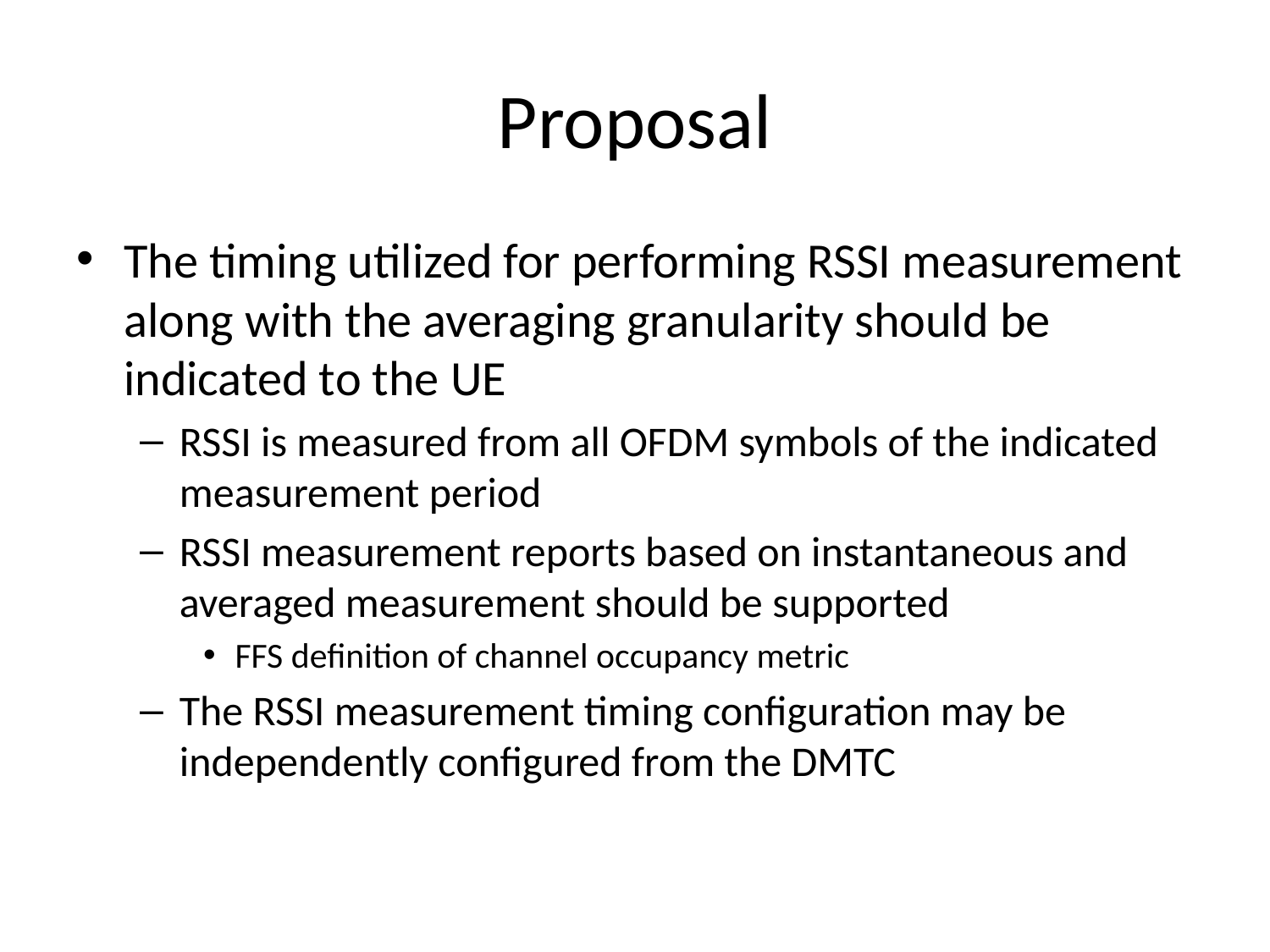

# Proposal
The timing utilized for performing RSSI measurement along with the averaging granularity should be indicated to the UE
RSSI is measured from all OFDM symbols of the indicated measurement period
RSSI measurement reports based on instantaneous and averaged measurement should be supported
FFS definition of channel occupancy metric
The RSSI measurement timing configuration may be independently configured from the DMTC